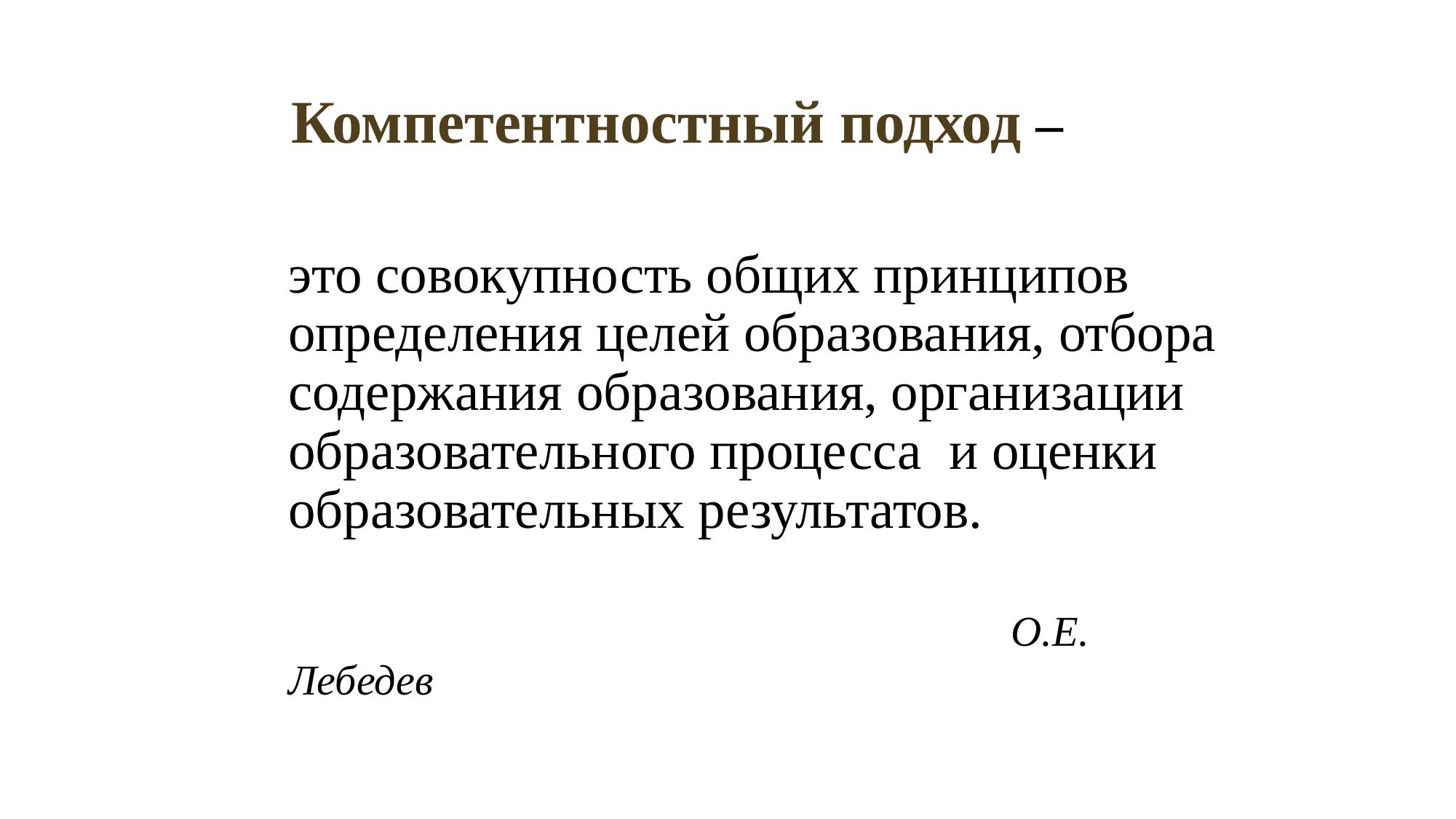

Компетентностный подход –

	это совокупность общих принципов определения целей образования, отбора содержания образования, организации образовательного процесса  и оценки образовательных результатов.
					             О.Е. Лебедев